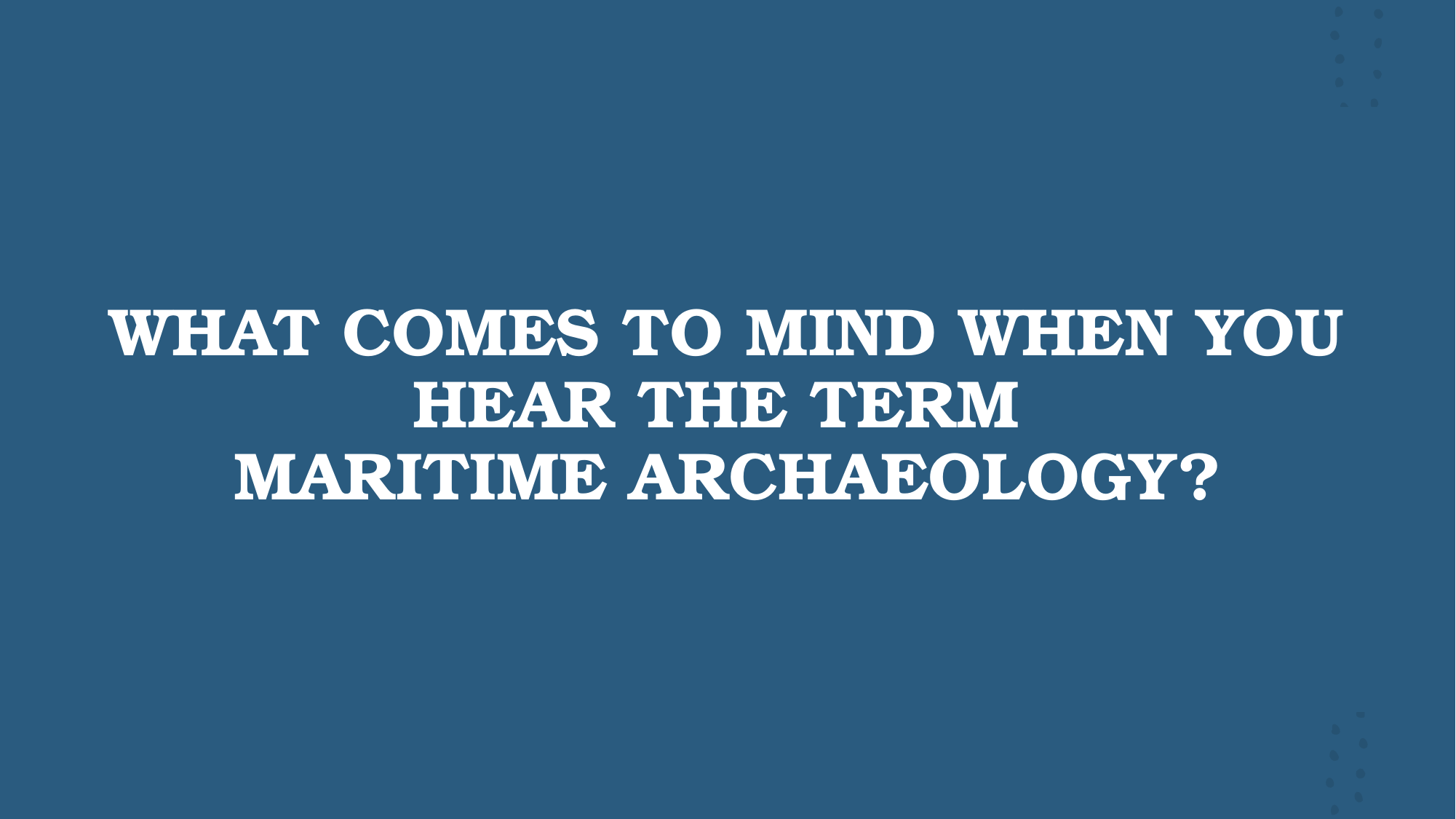

# What comes to mind when you hear the term Maritime Archaeology?